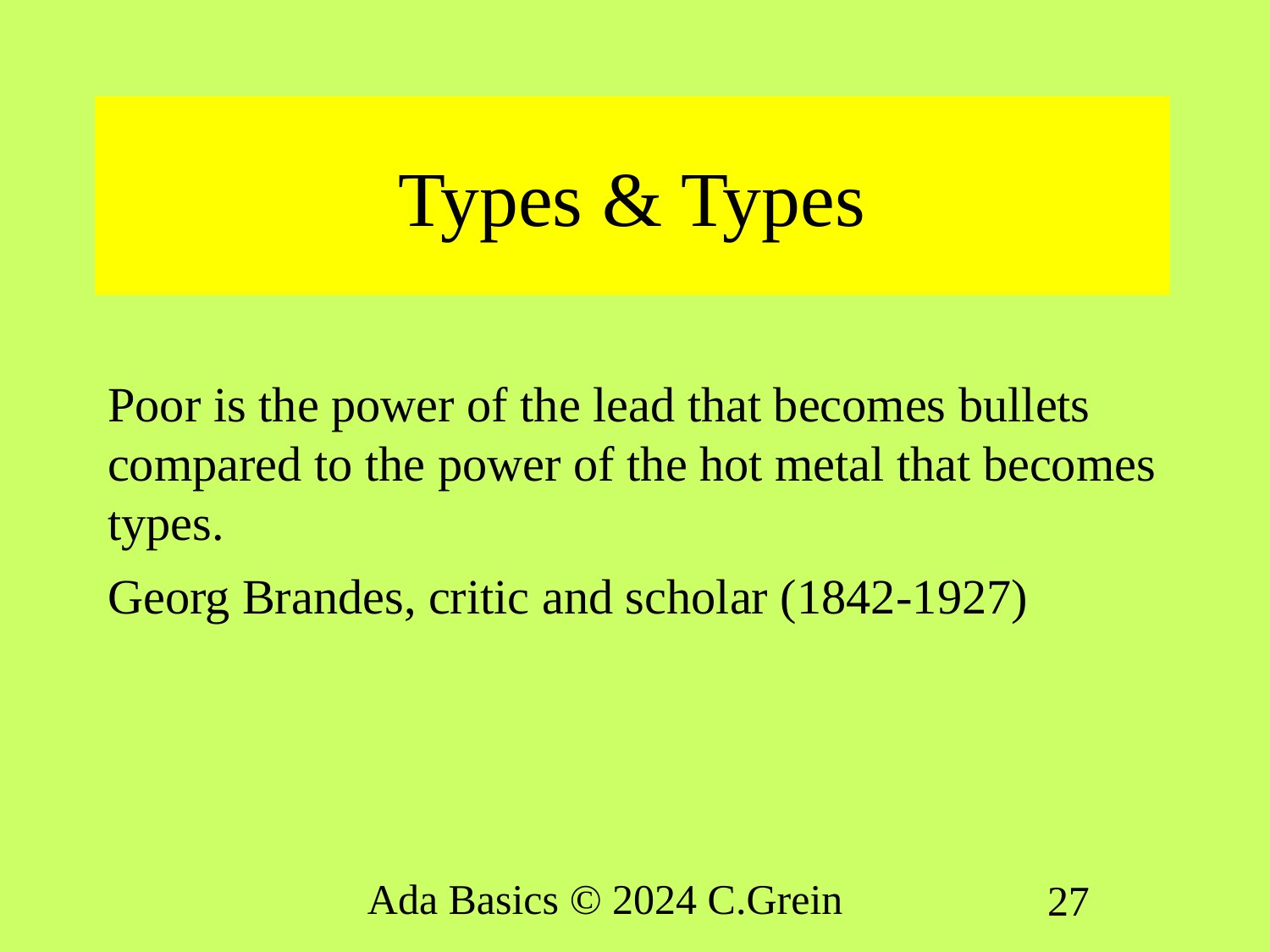

# Types & Types
Poor is the power of the lead that becomes bullets compared to the power of the hot metal that becomes types.
Georg Brandes, critic and scholar (1842-1927)
Ada Basics © 2024 C.Grein
27